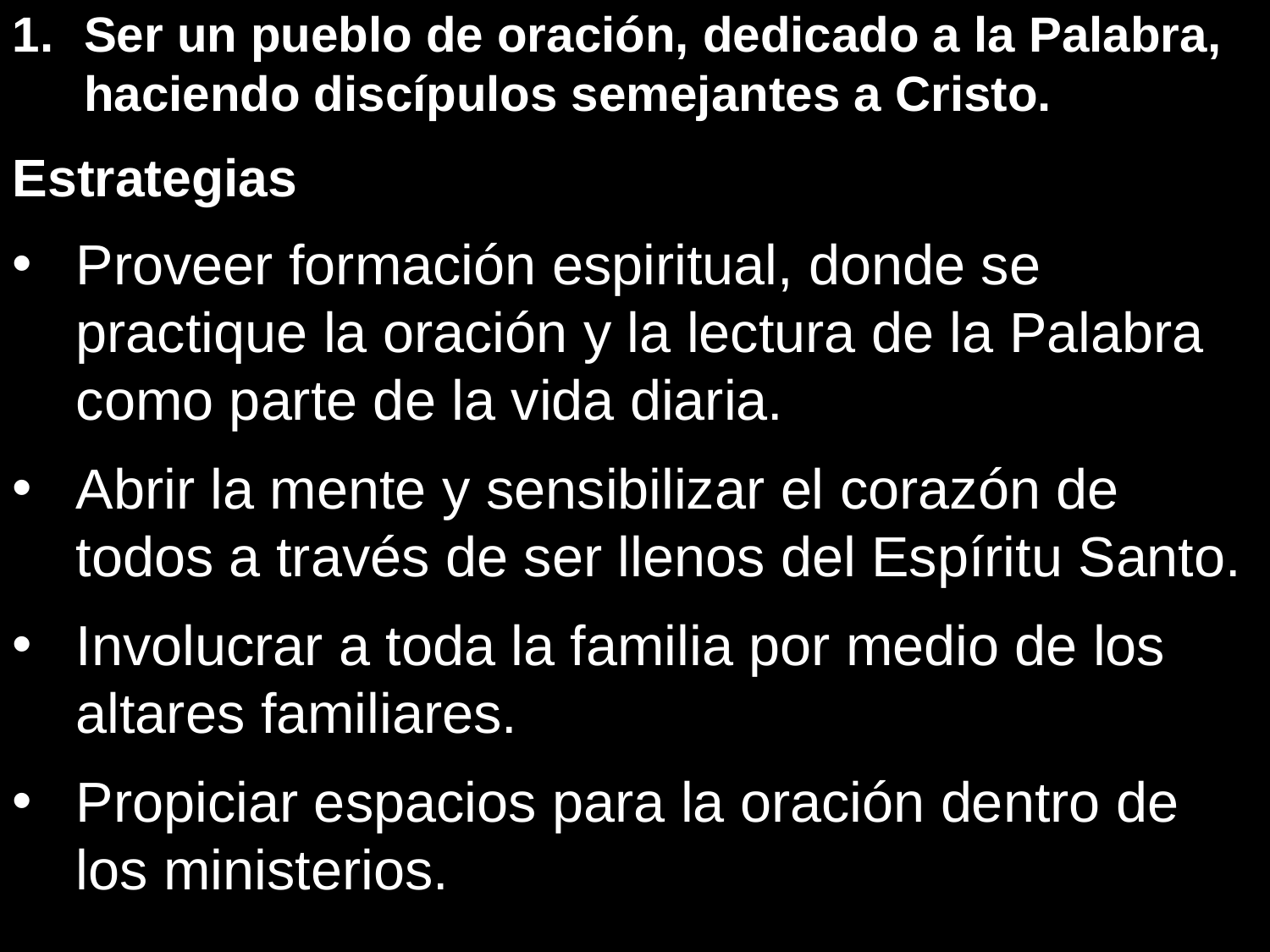

Ser un pueblo de oración, dedicado a la Palabra, haciendo discípulos semejantes a Cristo.

Estrategias
Proveer formación espiritual, donde se practique la oración y la lectura de la Palabra como parte de la vida diaria.
Abrir la mente y sensibilizar el corazón de todos a través de ser llenos del Espíritu Santo.
Involucrar a toda la familia por medio de los altares familiares.
Propiciar espacios para la oración dentro de los ministerios.